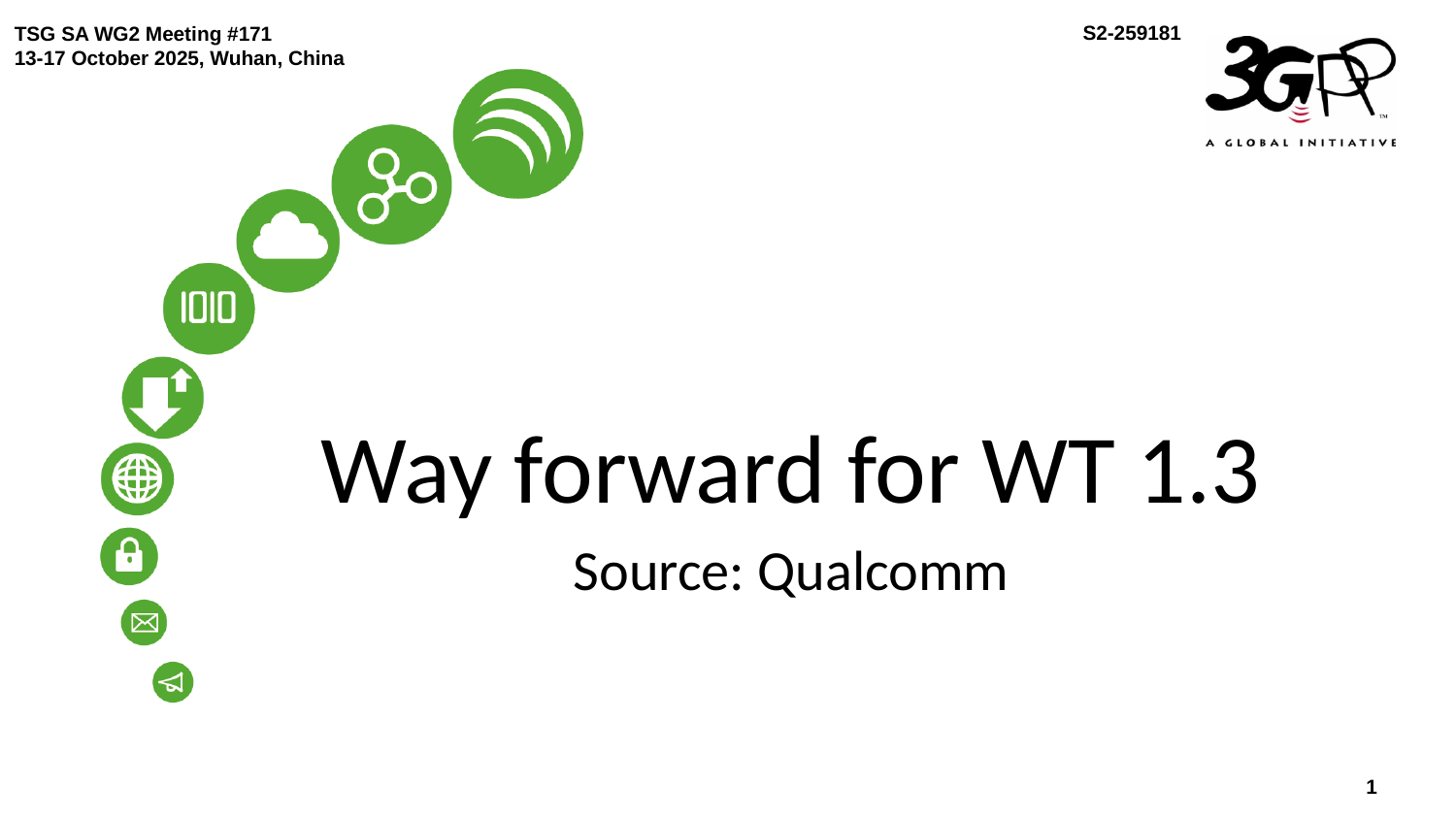

S2-259181
Way forward for WT 1.3
Source: Qualcomm